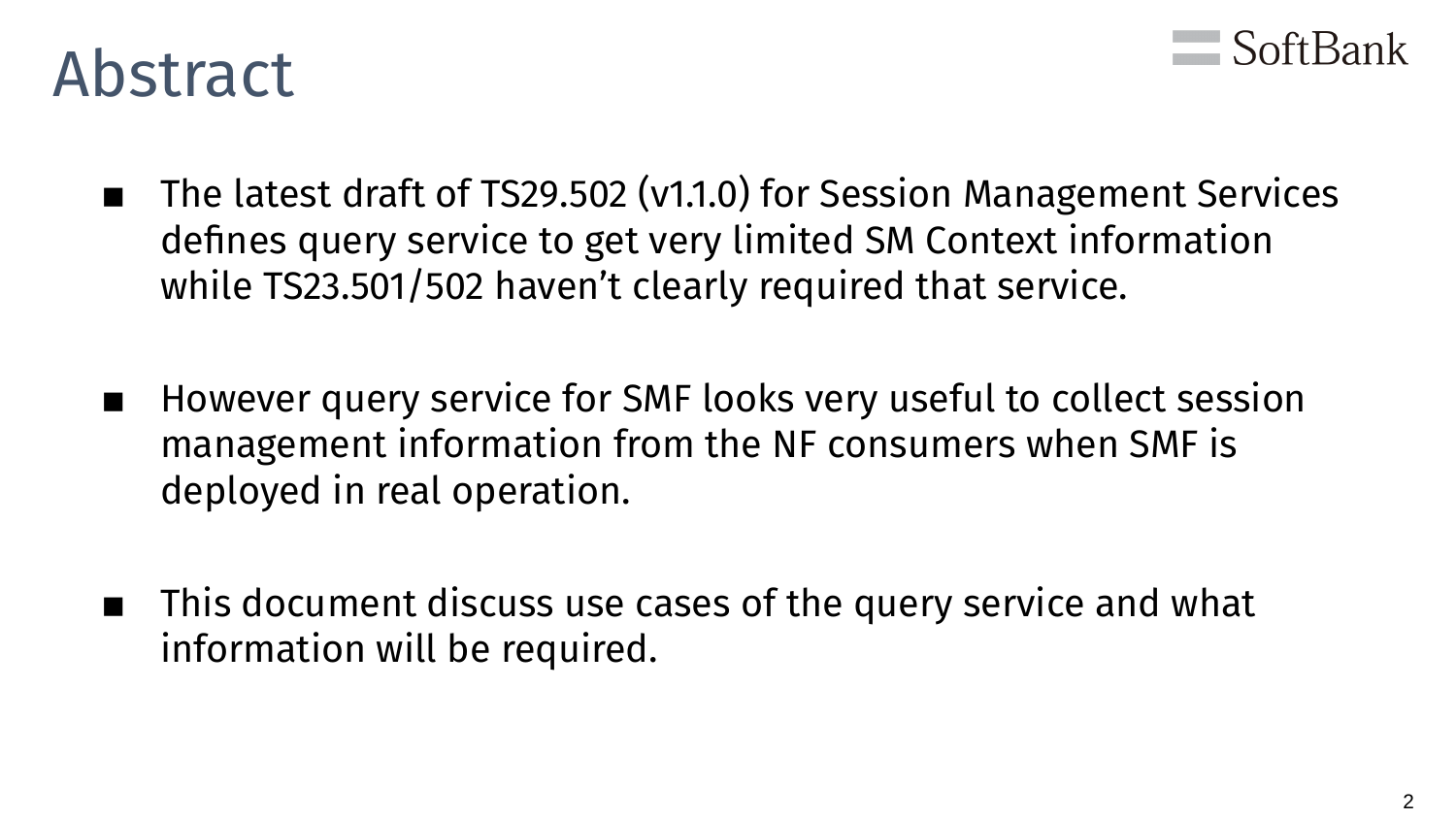

# Abstract
The latest draft of TS29.502 (v1.1.0) for Session Management Services defines query service to get very limited SM Context information while TS23.501/502 haven’t clearly required that service.

However query service for SMF looks very useful to collect session management information from the NF consumers when SMF is deployed in real operation.

This document discuss use cases of the query service and what information will be required.